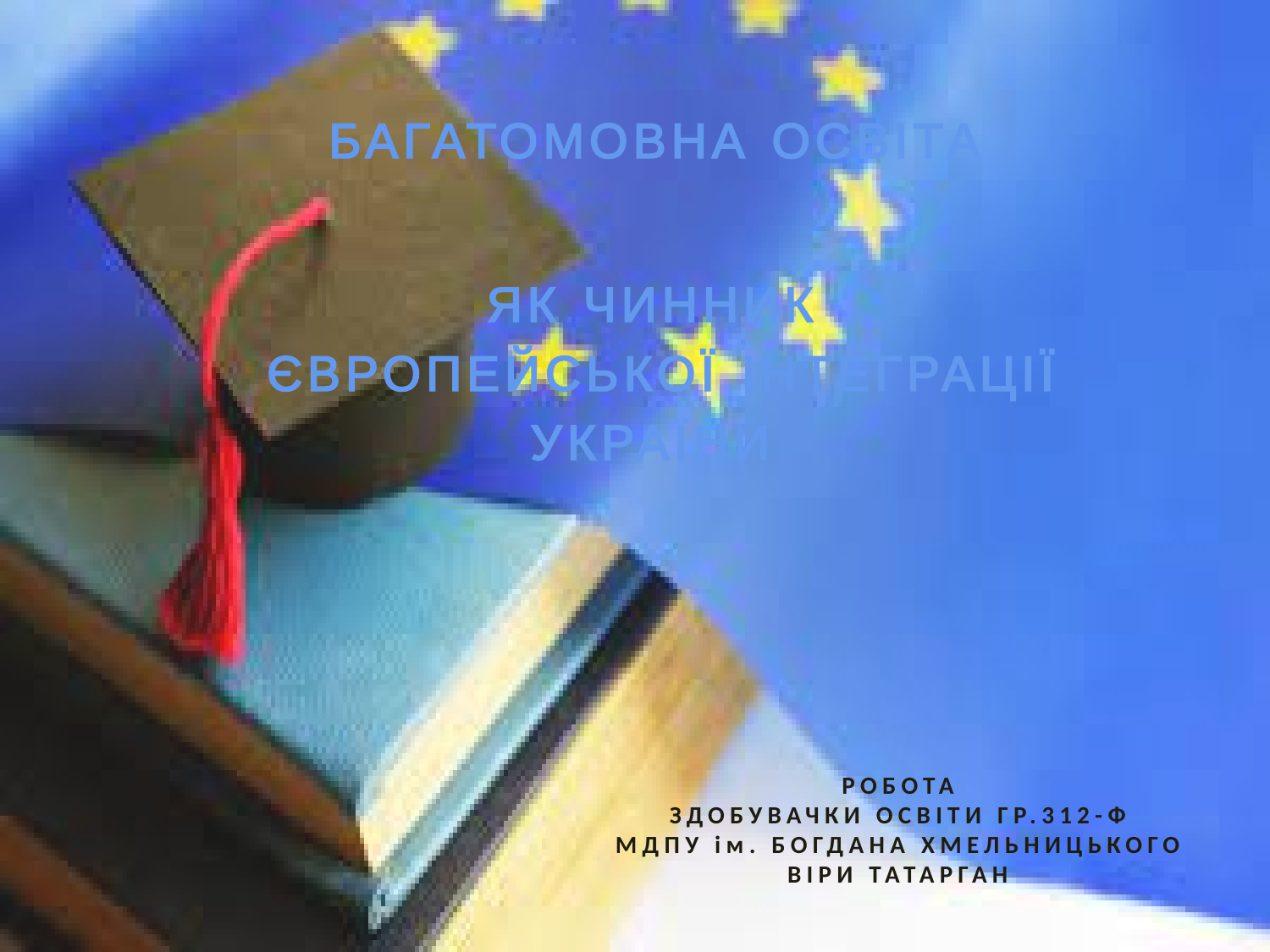

# БАГАТОМОВНА ОСВІТА
ЯК ЧИННИК
 ЄВРОПЕЙСЬКОЇ ІНТЕГРАЦІЇ
УКРАЇНИ
РОБОТА
ЗДОБУВАЧКИ ОСВІТИ ГР.312-Ф
МДПУ ім. БОГДАНА ХМЕЛЬНИЦЬКОГО
ВІРИ ТАТАРГАН